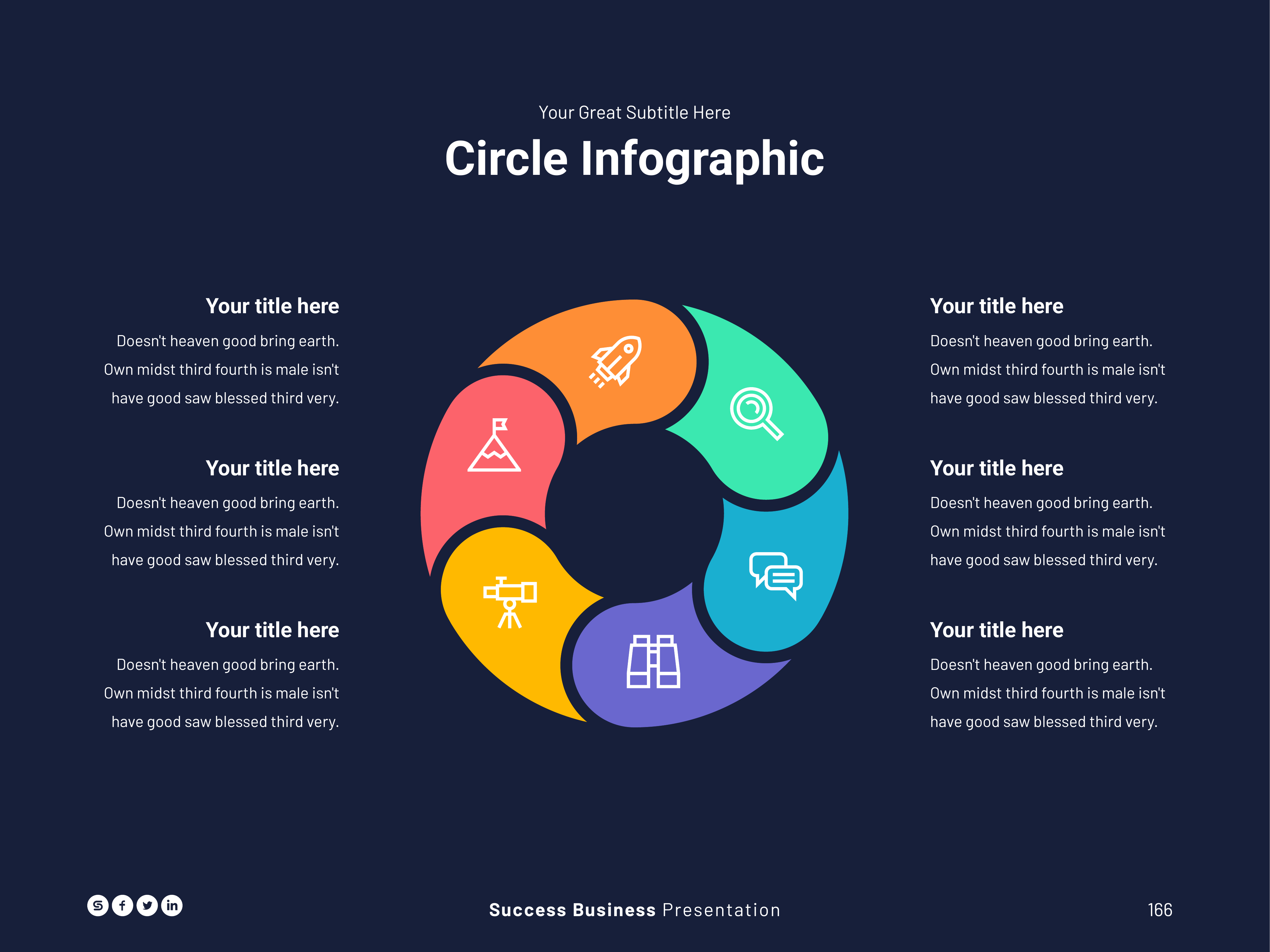

Your Great Subtitle Here
Circle Infographic
Your title here
Doesn't heaven good bring earth. Own midst third fourth is male isn't have good saw blessed third very.
Your title here
Doesn't heaven good bring earth. Own midst third fourth is male isn't have good saw blessed third very.

Your title here
Doesn't heaven good bring earth. Own midst third fourth is male isn't have good saw blessed third very.
Your title here
Doesn't heaven good bring earth. Own midst third fourth is male isn't have good saw blessed third very.

Your title here
Doesn't heaven good bring earth. Own midst third fourth is male isn't have good saw blessed third very.
Your title here
Doesn't heaven good bring earth. Own midst third fourth is male isn't have good saw blessed third very.